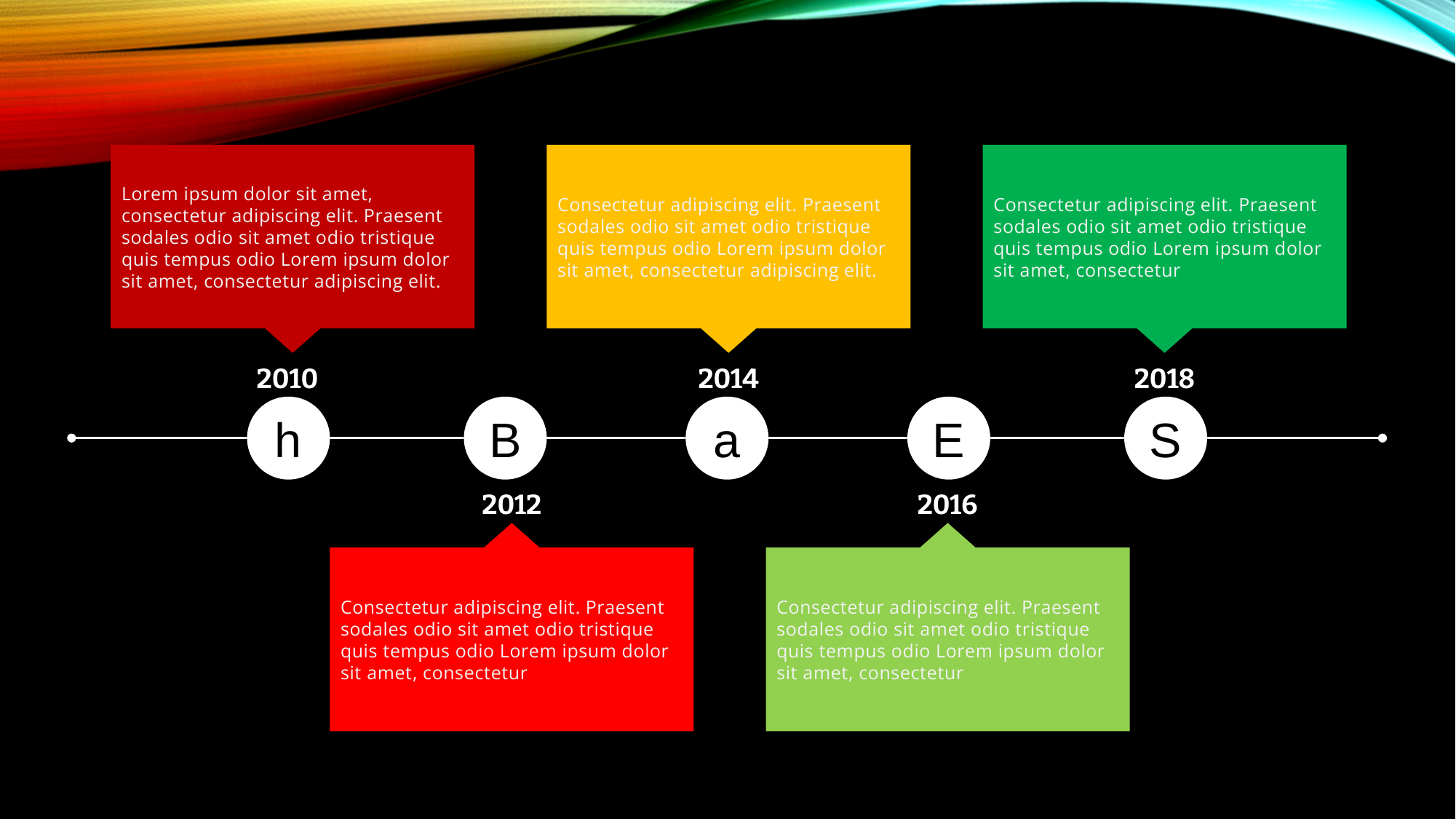

Lorem ipsum dolor sit amet, consectetur adipiscing elit. Praesent sodales odio sit amet odio tristique quis tempus odio Lorem ipsum dolor sit amet, consectetur adipiscing elit.

Consectetur adipiscing elit. Praesent sodales odio sit amet odio tristique quis tempus odio Lorem ipsum dolor sit amet, consectetur adipiscing elit.

Consectetur adipiscing elit. Praesent sodales odio sit amet odio tristique quis tempus odio Lorem ipsum dolor sit amet, consectetur

2010
2014
2018
h
B
a
E
S
2012
2016

Consectetur adipiscing elit. Praesent sodales odio sit amet odio tristique quis tempus odio Lorem ipsum dolor sit amet, consectetur

Consectetur adipiscing elit. Praesent sodales odio sit amet odio tristique quis tempus odio Lorem ipsum dolor sit amet, consectetur